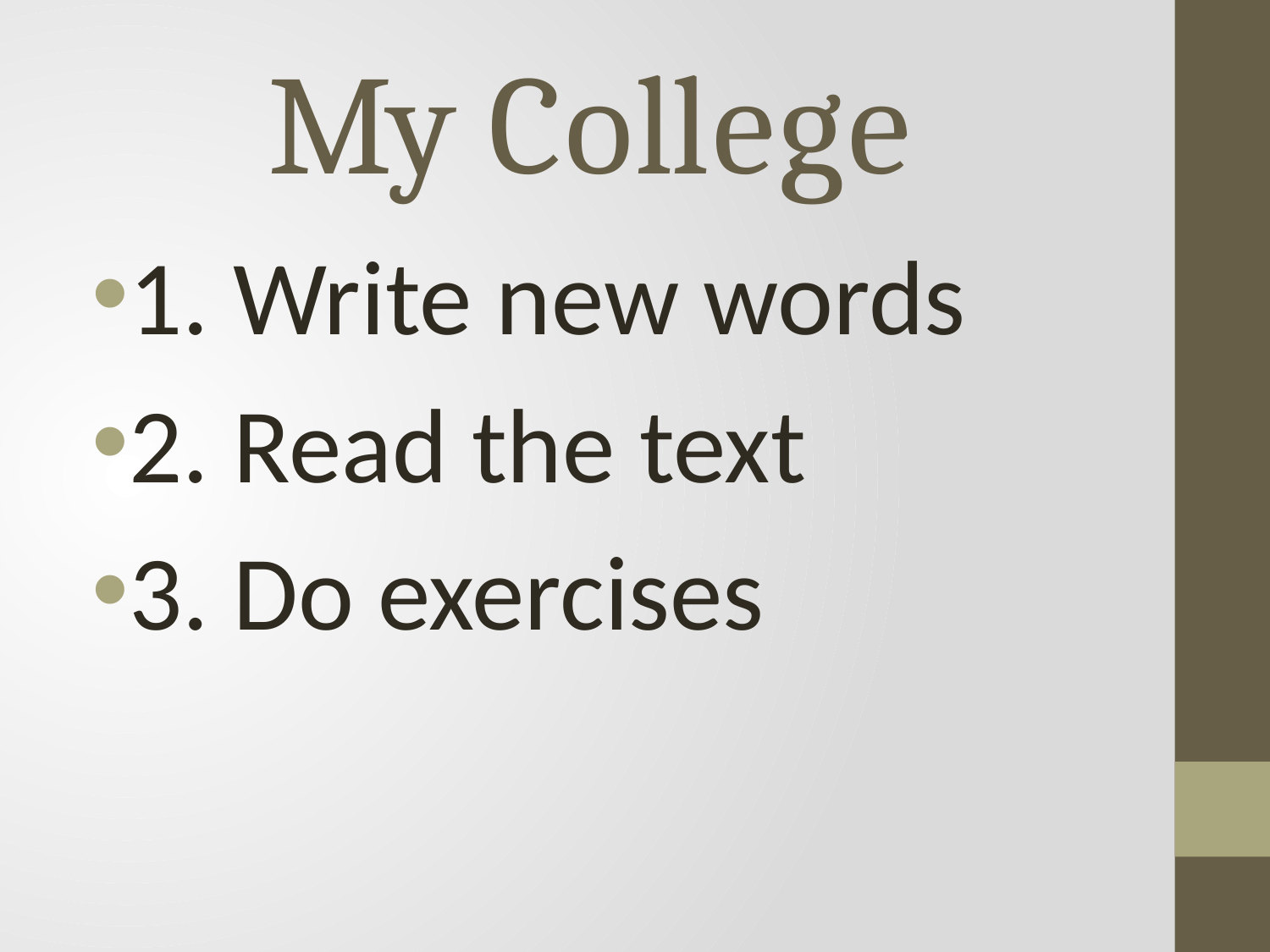

# My College
1. Write new words
2. Read the text
3. Do exercises